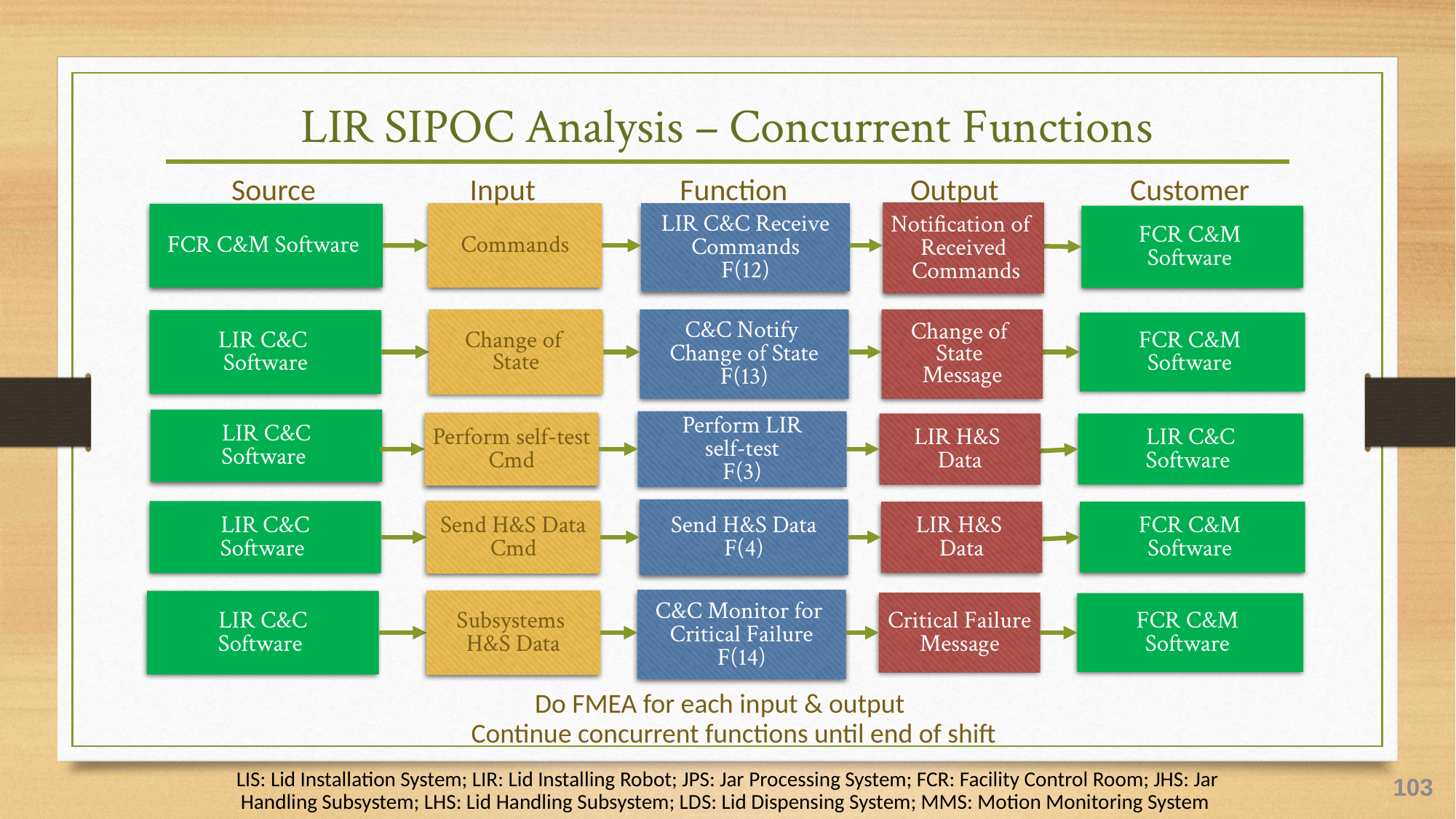

# LIR SIPOC Analysis – Concurrent Functions
Source
Input
Function
Output
Customer
Notification of
Received
 Commands
LIR C&C Receive
Commands
F(12)
Commands
FCR C&M Software
FCR C&M
Software
Change of
State
Message
C&C Notify
Change of State
F(13)
Change of
State
LIR C&C
Software
FCR C&M
Software
LIR C&C
 Software
Perform LIR
self-test
F(3)
Perform self-test
Cmd
LIR H&S
Data
LIR C&C
 Software
Send H&S Data
F(4)
Send H&S Data
Cmd
LIR C&C
 Software
LIR H&S
Data
FCR C&M
Software
C&C Monitor for
Critical Failure
F(14)
Subsystems
H&S Data
LIR C&C
 Software
Critical Failure
Message
FCR C&M
Software
Do FMEA for each input & output
Continue concurrent functions until end of shift
LIS: Lid Installation System; LIR: Lid Installing Robot; JPS: Jar Processing System; FCR: Facility Control Room; JHS: Jar Handling Subsystem; LHS: Lid Handling Subsystem; LDS: Lid Dispensing System; MMS: Motion Monitoring System
103